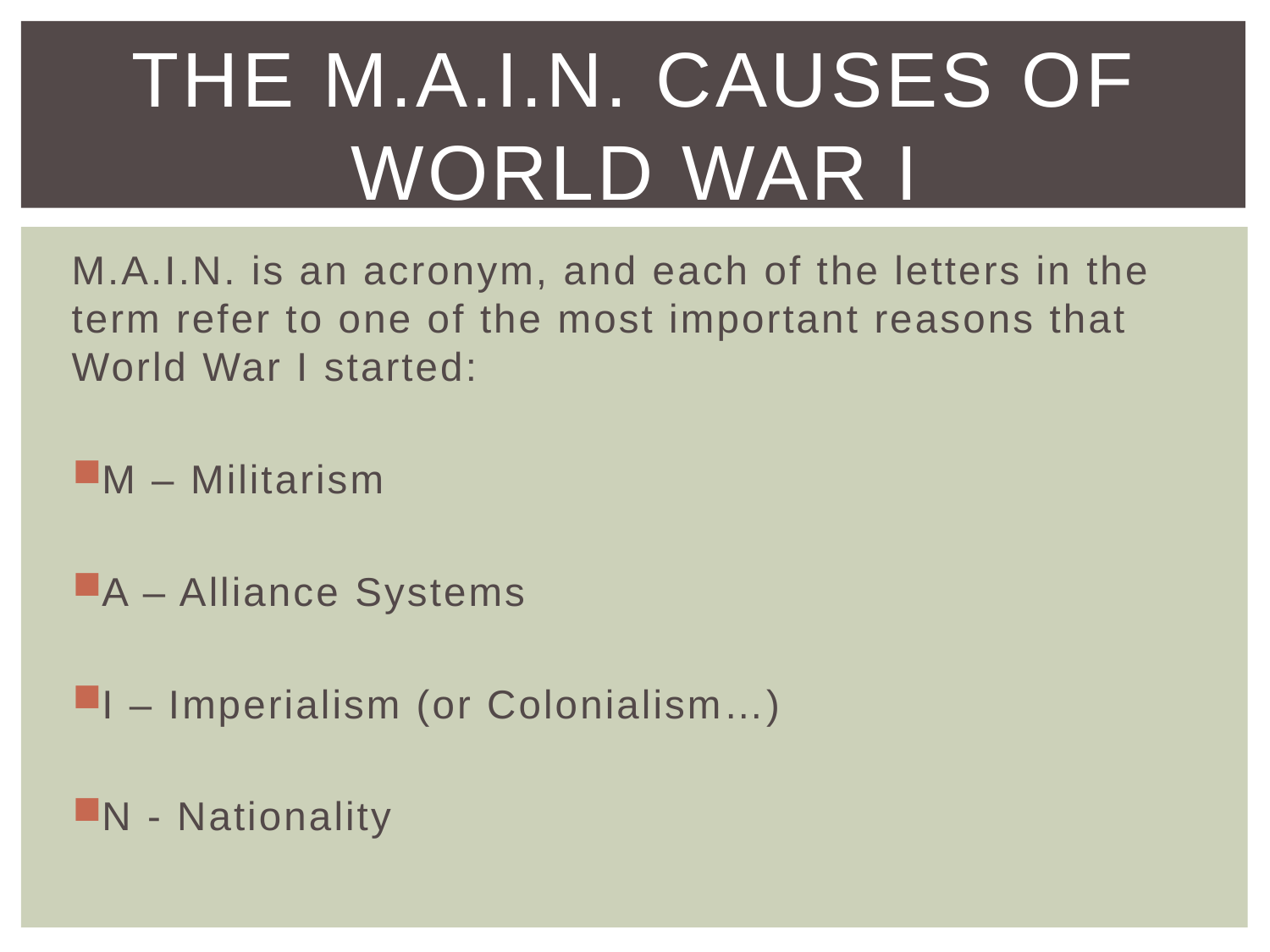

# The M.A.I.N. Causes of World War I
M.A.I.N. is an acronym, and each of the letters in the term refer to one of the most important reasons that World War I started:

M – Militarism

A – Alliance Systems

I – Imperialism (or Colonialism…)

N - Nationality